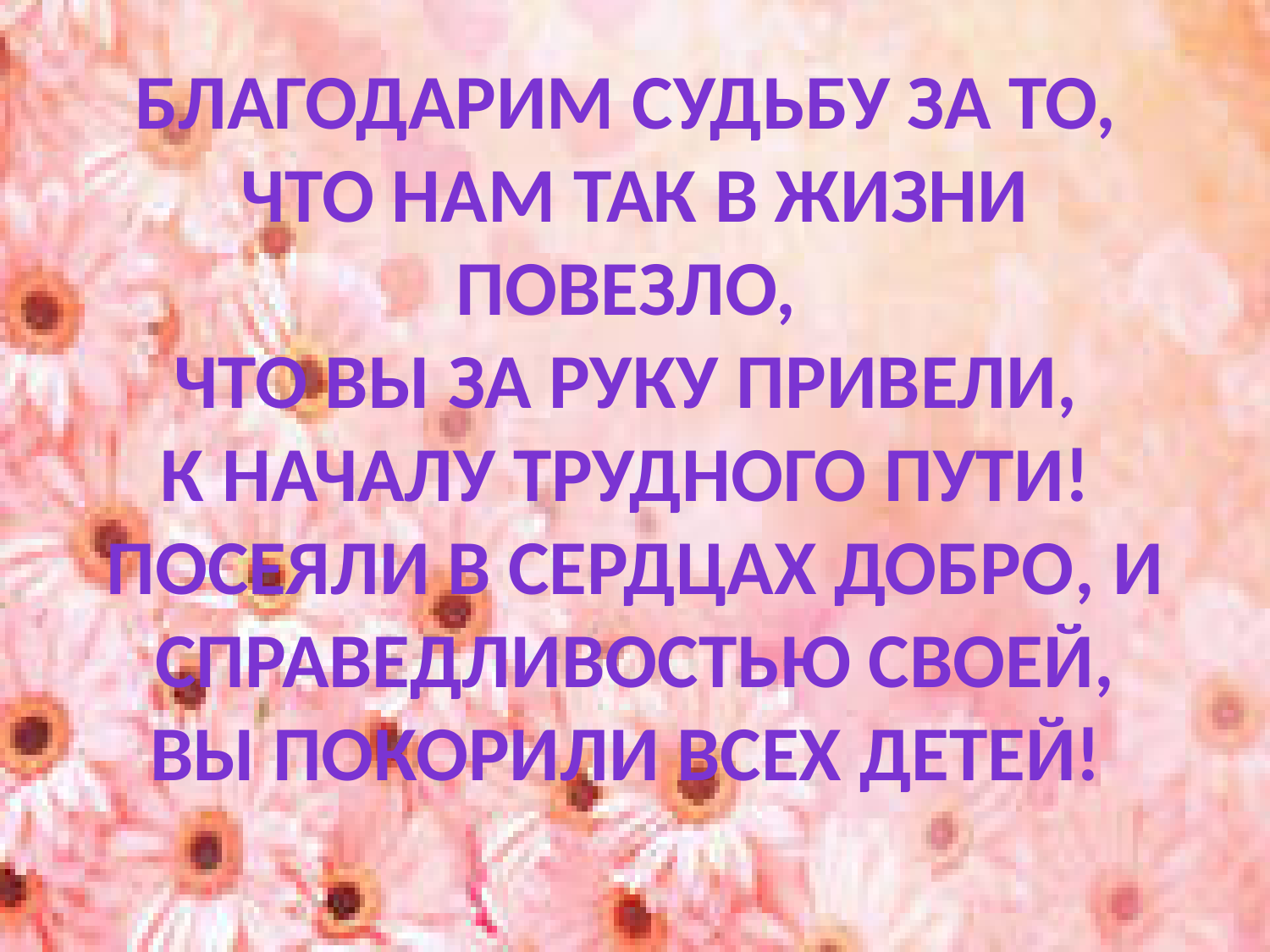

# Благодарим судьбу за то, Что нам так в жизни повезло, Что вы за руку привели, К началу трудного пути! Посеяли в сердцах добро, И справедливостью своей, Вы покорили всех детей!